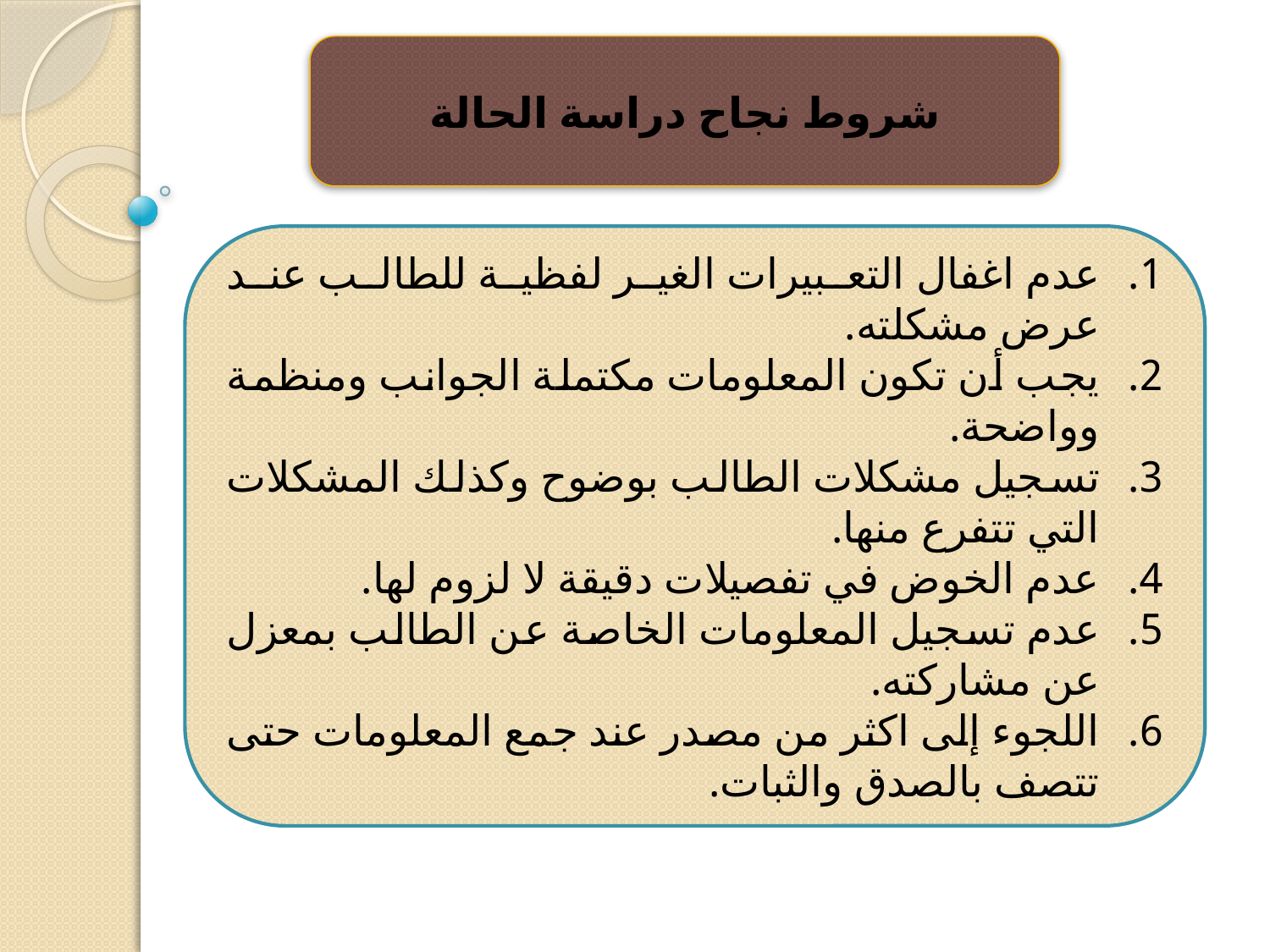

شروط نجاح دراسة الحالة
عدم اغفال التعبيرات الغير لفظية للطالب عند عرض مشكلته.
يجب أن تكون المعلومات مكتملة الجوانب ومنظمة وواضحة.
تسجيل مشكلات الطالب بوضوح وكذلك المشكلات التي تتفرع منها.
عدم الخوض في تفصيلات دقيقة لا لزوم لها.
عدم تسجيل المعلومات الخاصة عن الطالب بمعزل عن مشاركته.
اللجوء إلى اكثر من مصدر عند جمع المعلومات حتى تتصف بالصدق والثبات.